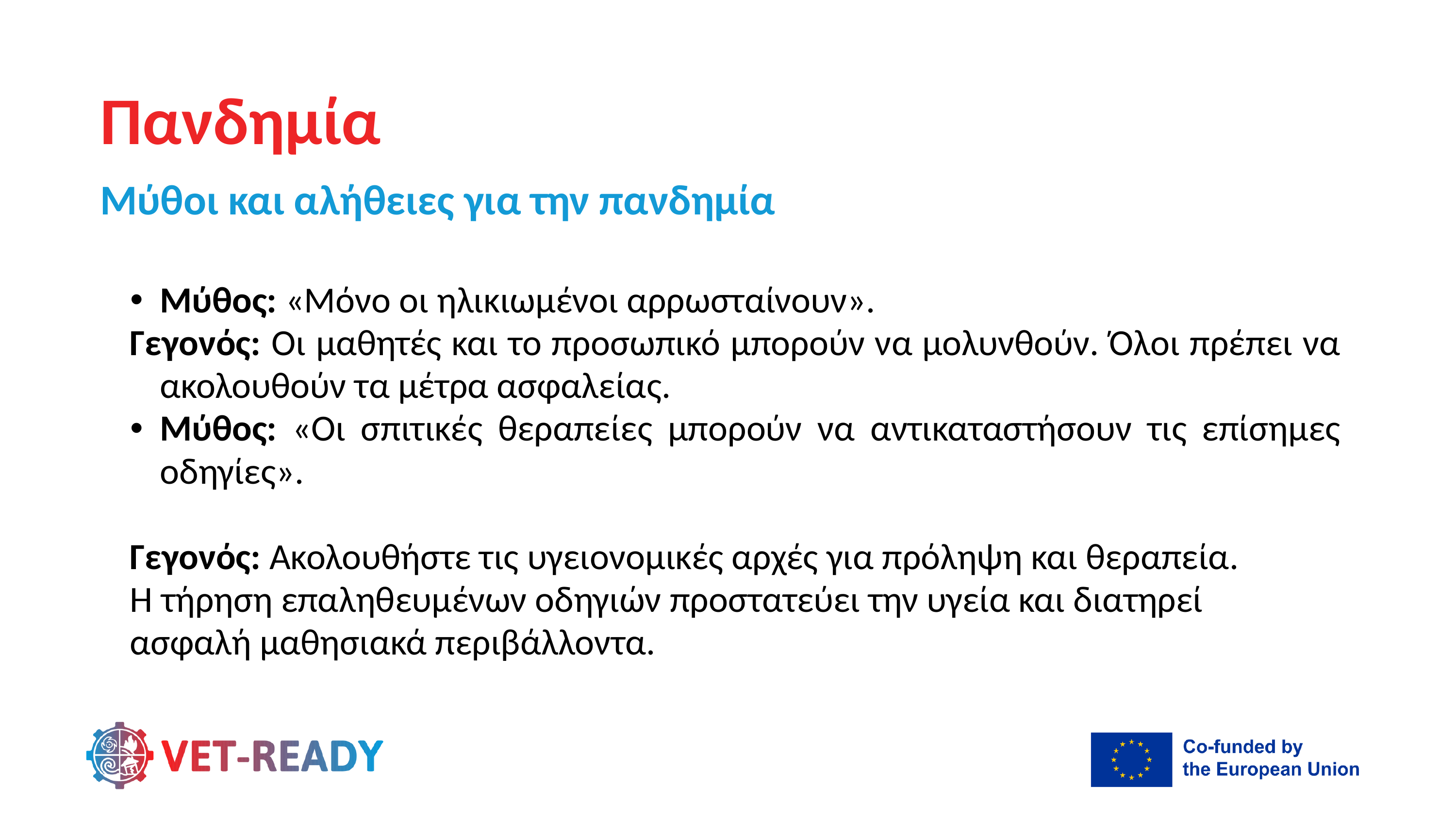

Πανδημία

Μύθοι και αλήθειες για την πανδημία
Μύθος: «Μόνο οι ηλικιωμένοι αρρωσταίνουν».
Γεγονός: Οι μαθητές και το προσωπικό μπορούν να μολυνθούν. Όλοι πρέπει να ακολουθούν τα μέτρα ασφαλείας.
Μύθος: «Οι σπιτικές θεραπείες μπορούν να αντικαταστήσουν τις επίσημες οδηγίες».

Γεγονός: Ακολουθήστε τις υγειονομικές αρχές για πρόληψη και θεραπεία.
Η τήρηση επαληθευμένων οδηγιών προστατεύει την υγεία και διατηρεί
ασφαλή μαθησιακά περιβάλλοντα.